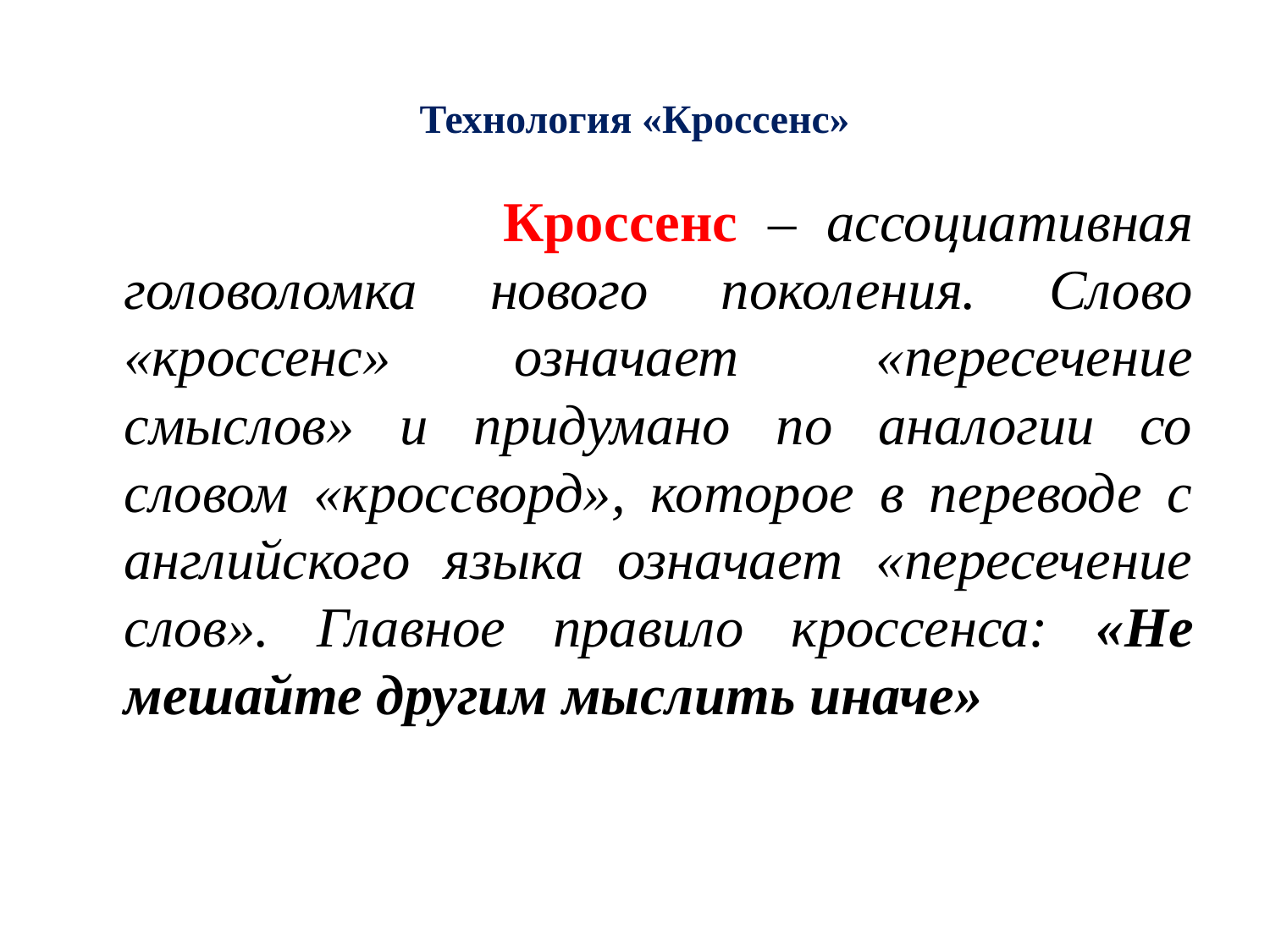

# Технология «Кроссенс»
           Кроссенс – ассоциативная головоломка нового поколения. Слово «кроссенс» означает  «пересечение смыслов» и придумано по аналогии со словом «кроссворд», которое в переводе с английского языка означает «пересечение слов». Главное правило кроссенса: «Не мешайте другим мыслить иначе»